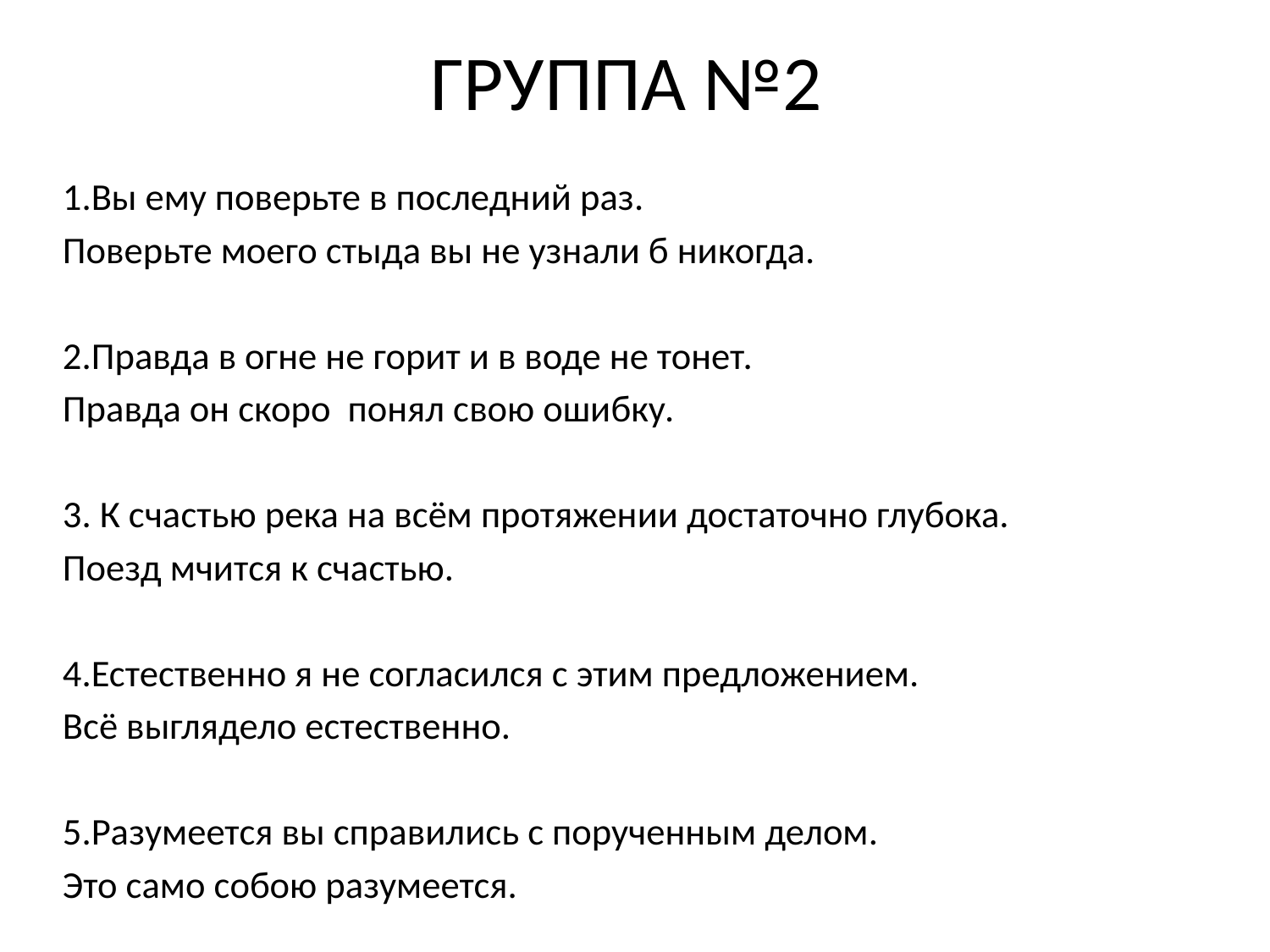

# ГРУППА №2
1.Вы ему поверьте в последний раз.
Поверьте моего стыда вы не узнали б никогда.

2.Правда в огне не горит и в воде не тонет.
Правда он скоро  понял свою ошибку.

3. К счастью река на всём протяжении достаточно глубока.
Поезд мчится к счастью.

4.Естественно я не согласился с этим предложением.
Всё выглядело естественно.

5.Разумеется вы справились с порученным делом.
Это само собою разумеется.